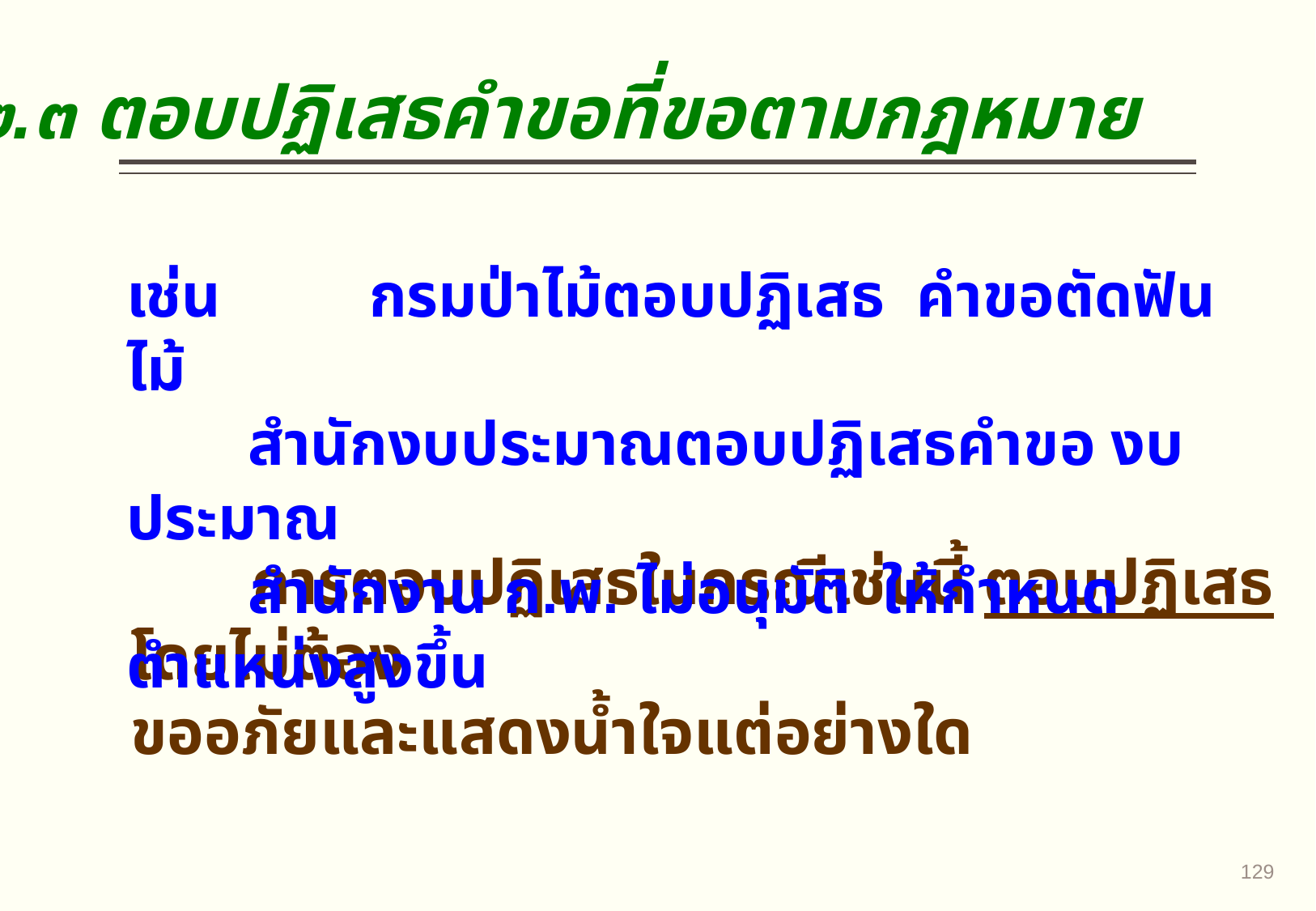

๒.๓ ตอบปฏิเสธคำขอที่ขอตามกฎหมาย
เช่น    	กรมป่าไม้ตอบปฏิเสธ  คำขอตัดฟันไม้
    	สำนักงบประมาณตอบปฏิเสธคำขอ งบประมาณ
	สำนักงาน ก.พ. ไม่อนุมัติ  ให้กำหนดตำแหน่งสูงขึ้น
	การตอบปฏิเสธในกรณีเช่นนี้ ตอบปฏิเสธโดยไม่ต้อง
ขออภัยและแสดงน้ำใจแต่อย่างใด
129